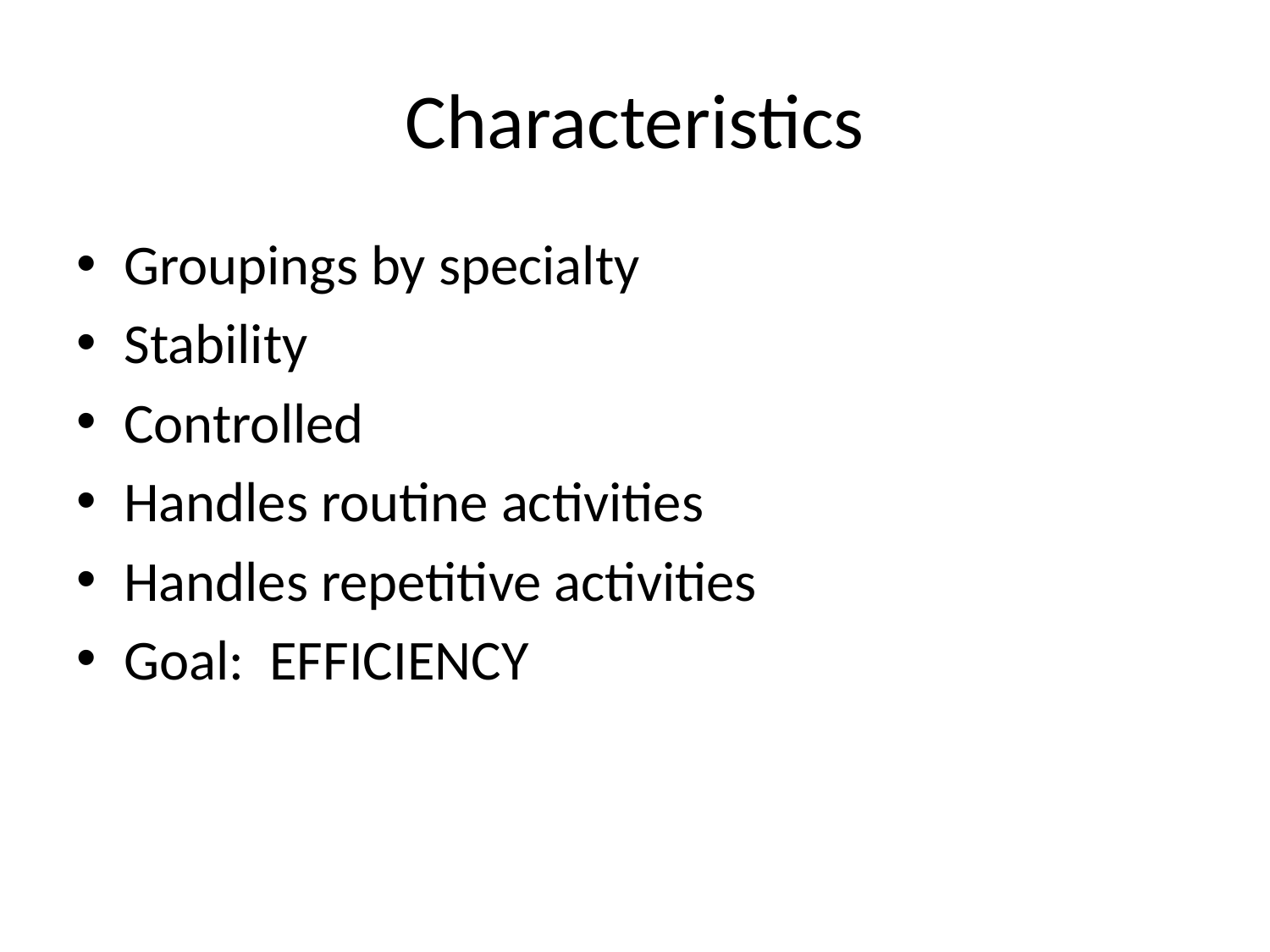

# Characteristics
Groupings by specialty
Stability
Controlled
Handles routine activities
Handles repetitive activities
Goal:  EFFICIENCY